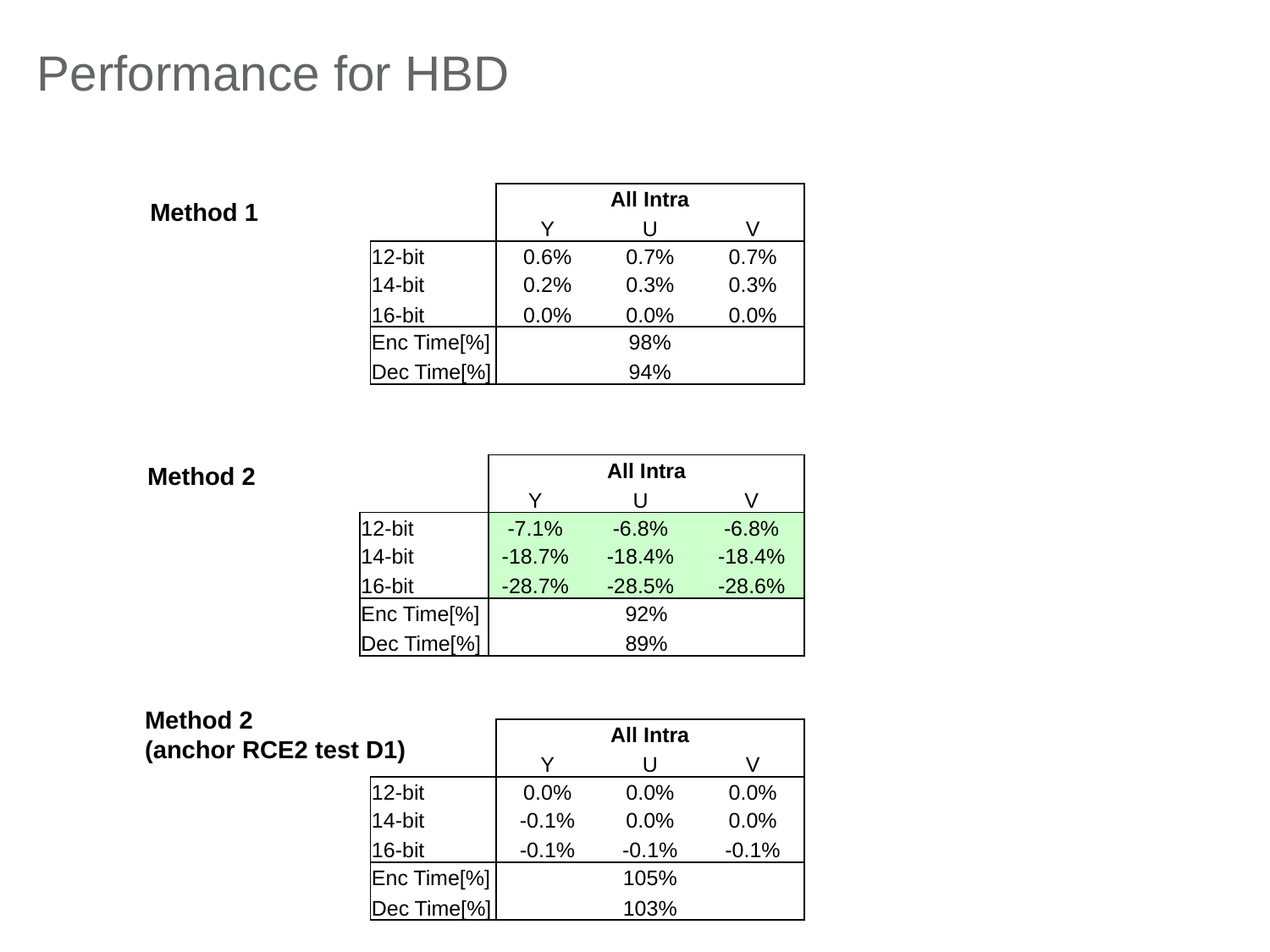

# Performance for HBD
|  | All Intra |  |  |
| --- | --- | --- | --- |
|  | Y | U | V |
| 12-bit | 0.6% | 0.7% | 0.7% |
| 14-bit | 0.2% | 0.3% | 0.3% |
| 16-bit | 0.0% | 0.0% | 0.0% |
| Enc Time[%] | 98% |  |  |
| Dec Time[%] | 94% |  |  |
Method 1
|  | All Intra |  |  |
| --- | --- | --- | --- |
|  | Y | U | V |
| 12-bit | -7.1% | -6.8% | -6.8% |
| 14-bit | -18.7% | -18.4% | -18.4% |
| 16-bit | -28.7% | -28.5% | -28.6% |
| Enc Time[%] | 92% |  |  |
| Dec Time[%] | 89% |  |  |
Method 2
Method 2
(anchor RCE2 test D1)
|  | All Intra |  |  |
| --- | --- | --- | --- |
|  | Y | U | V |
| 12-bit | 0.0% | 0.0% | 0.0% |
| 14-bit | -0.1% | 0.0% | 0.0% |
| 16-bit | -0.1% | -0.1% | -0.1% |
| Enc Time[%] | 105% |  |  |
| Dec Time[%] | 103% |  |  |